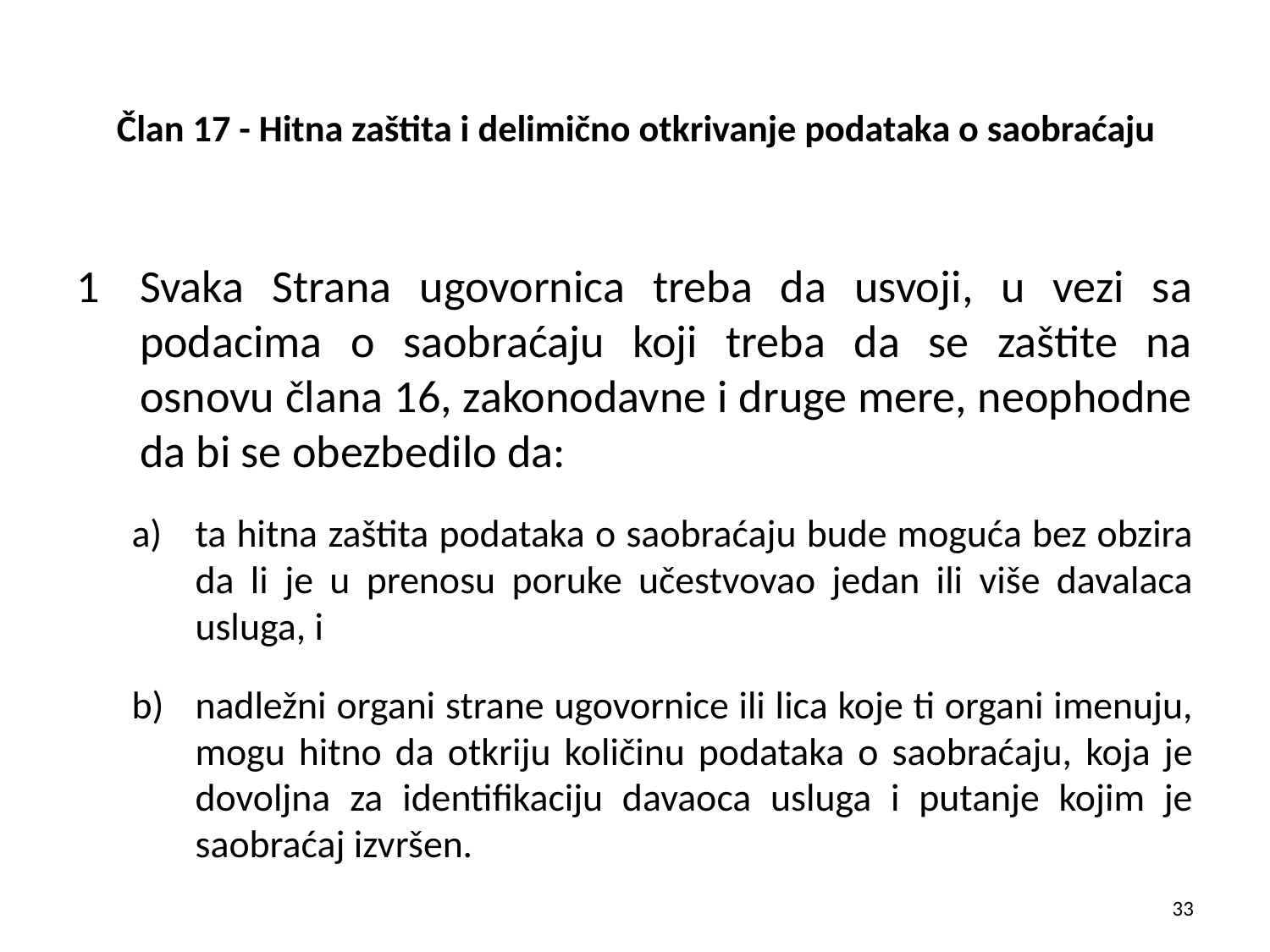

# Član 17 - Hitna zaštita i delimično otkrivanje podataka o saobraćaju
Svaka Strana ugovornica treba da usvoji, u vezi sa podacima o saobraćaju koji treba da se zaštite na osnovu člana 16, zakonodavne i druge mere, neophodne da bi se obezbedilo da:
ta hitna zaštita podataka o saobraćaju bude moguća bez obzira da li je u prenosu poruke učestvovao jedan ili više davalaca usluga, i
nadležni organi strane ugovornice ili lica koje ti organi imenuju, mogu hitno da otkriju količinu podataka o saobraćaju, koja je dovoljna za identifikaciju davaoca usluga i putanje kojim je saobraćaj izvršen.
33